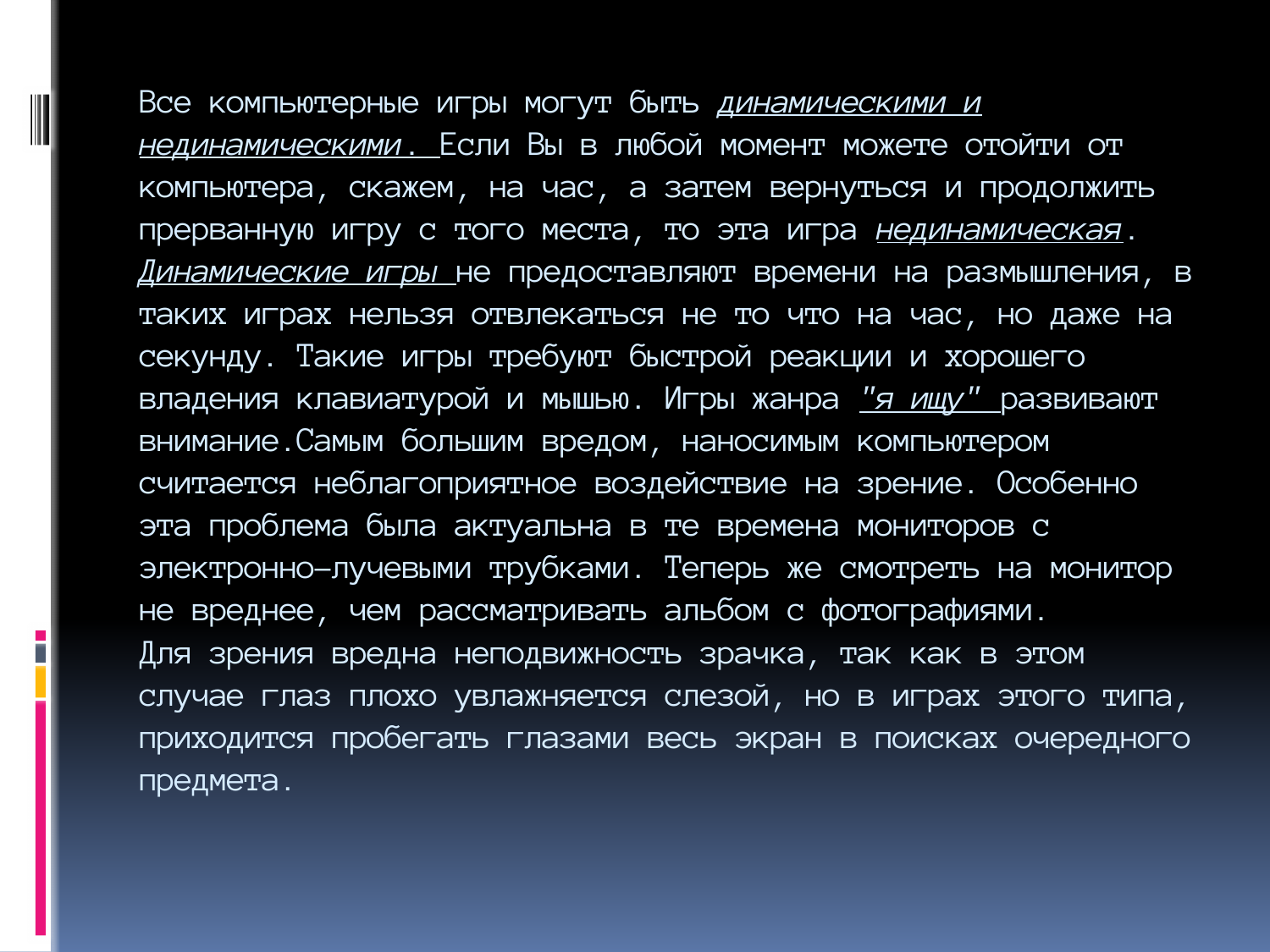

# Все компьютерные игры могут быть динамическими и нединамическими. Если Вы в любой момент можете отойти от компьютера, скажем, на час, а затем вернуться и продолжить прерванную игру с того места, то эта игра нединамическая.  Динамические игры не предоставляют времени на размышления, в таких играх нельзя отвлекаться не то что на час, но даже на секунду. Такие игры требуют быстрой реакции и хорошего владения клавиатурой и мышью. Игры жанра "я ищу" развивают внимание.Самым большим вредом, наносимым компьютером считается неблагоприятное воздействие на зрение. Особенно эта проблема была актуальна в те времена мониторов с электронно-лучевыми трубками. Теперь же смотреть на монитор не вреднее, чем рассматривать альбом с фотографиями. Для зрения вредна неподвижность зрачка, так как в этом случае глаз плохо увлажняется слезой, но в играх этого типа, приходится пробегать глазами весь экран в поисках очередного предмета.